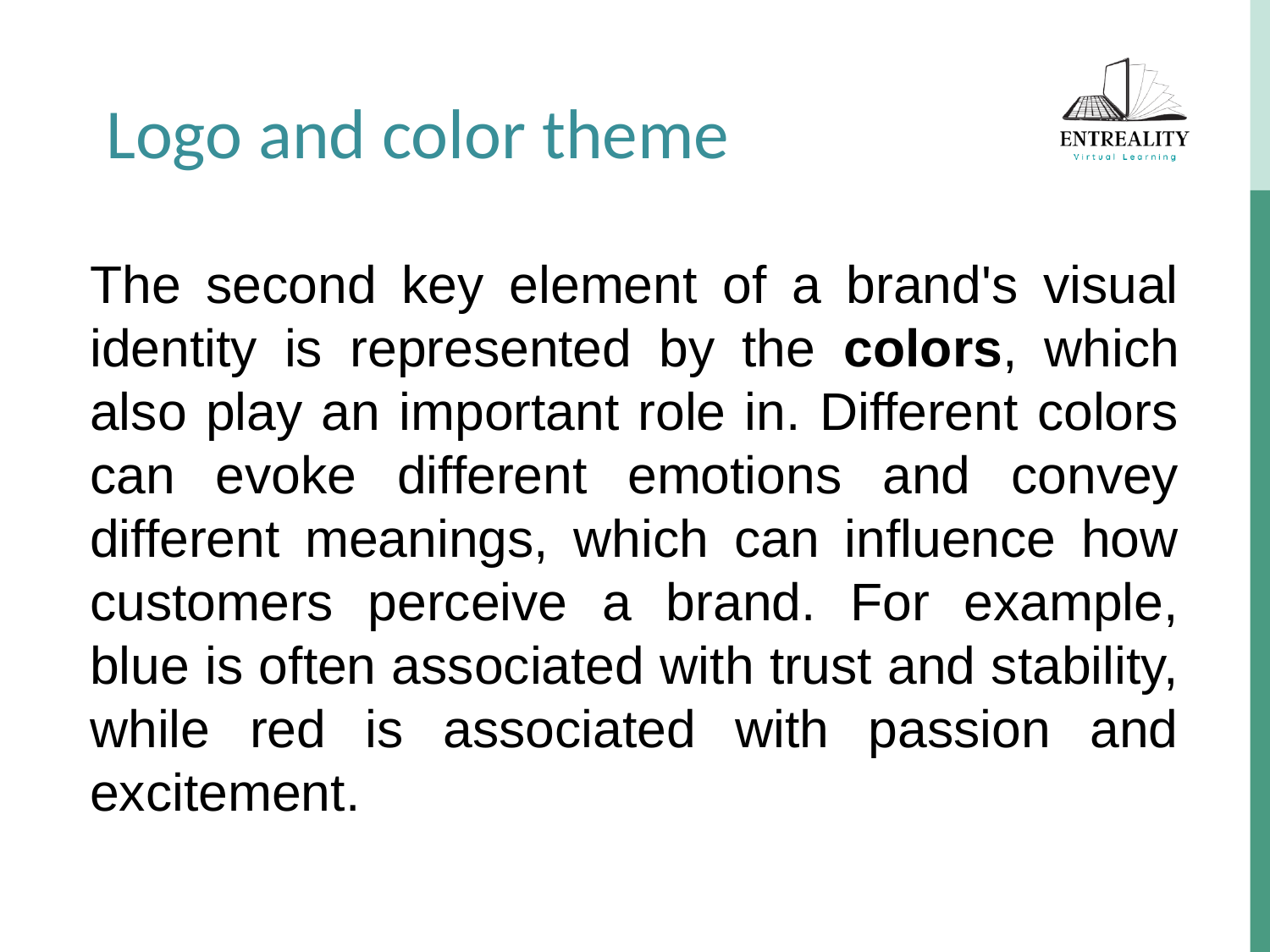

Logo and color theme

The second key element of a brand's visual identity is represented by the colors, which also play an important role in. Different colors can evoke different emotions and convey different meanings, which can influence how customers perceive a brand. For example, blue is often associated with trust and stability, while red is associated with passion and excitement.